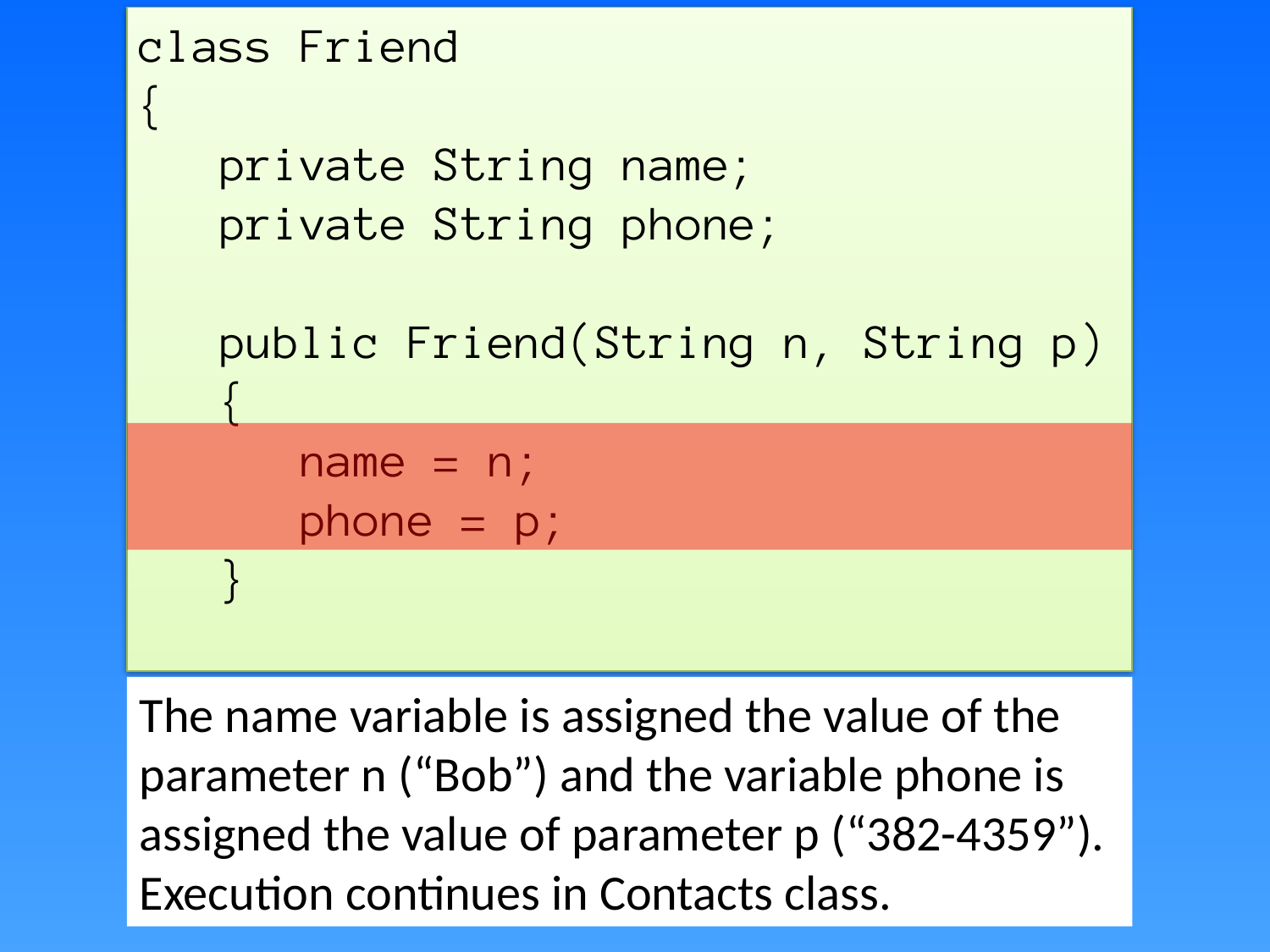

class Friend
{
   private String name;
   private String phone;

   public Friend(String n, String p)
   {
      name = n;
      phone = p;
   }

The name variable is assigned the value of the parameter n (“Bob”) and the variable phone is assigned the value of parameter p (“382-4359”).
Execution continues in Contacts class.